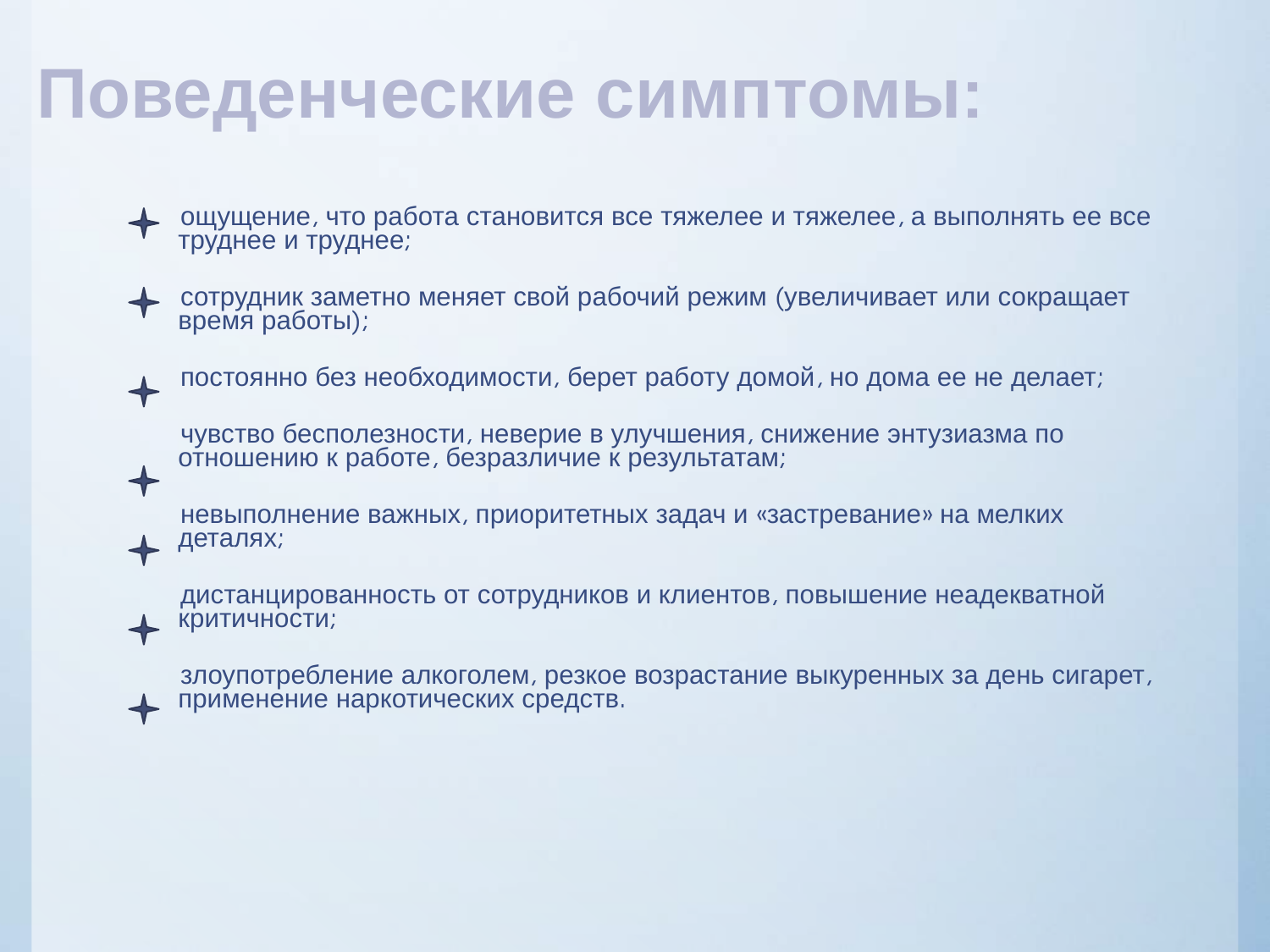

# Поведенческие симптомы:
      ощущение, что работа становится все тяжелее и тяжелее, а выполнять ее все труднее и труднее;
      сотрудник заметно меняет свой рабочий режим (увеличивает или сокращает время работы);
      постоянно без необходимости, берет работу домой, но дома ее не делает;
      чувство бесполезности, неверие в улучшения, снижение энтузиазма по отношению к работе, безразличие к результатам;
      невыполнение важных, приоритетных задач и «застревание» на мелких деталях;
      дистанцированность от сотрудников и клиентов, повышение неадекватной критичности;
      злоупотребление алкоголем, резкое возрастание выкуренных за день сигарет, применение наркотических средств.